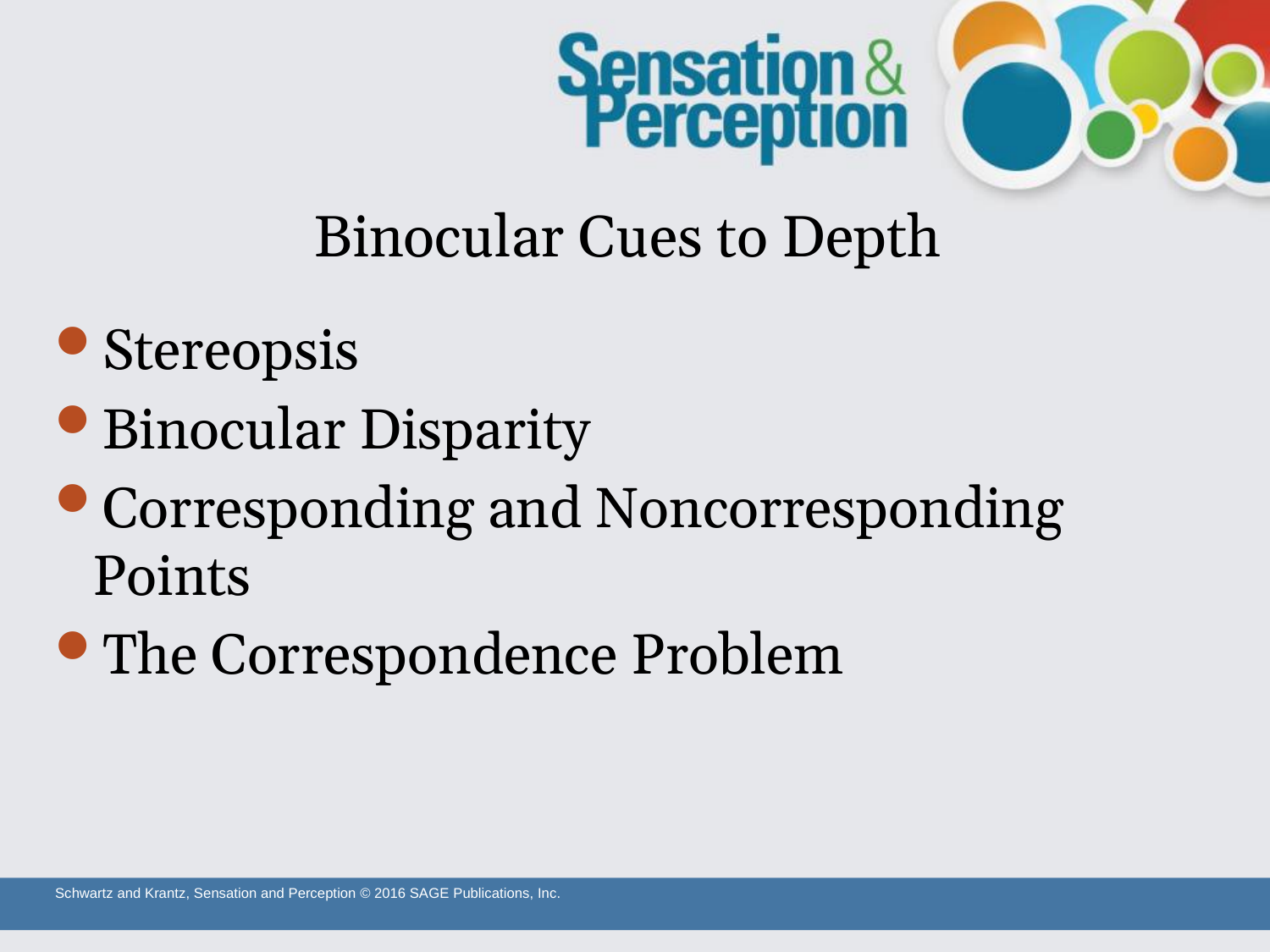

# Binocular Cues to Depth
Stereopsis
Binocular Disparity
Corresponding and Noncorresponding Points
The Correspondence Problem
Schwartz and Krantz, Sensation and Perception © 2016 SAGE Publications, Inc.